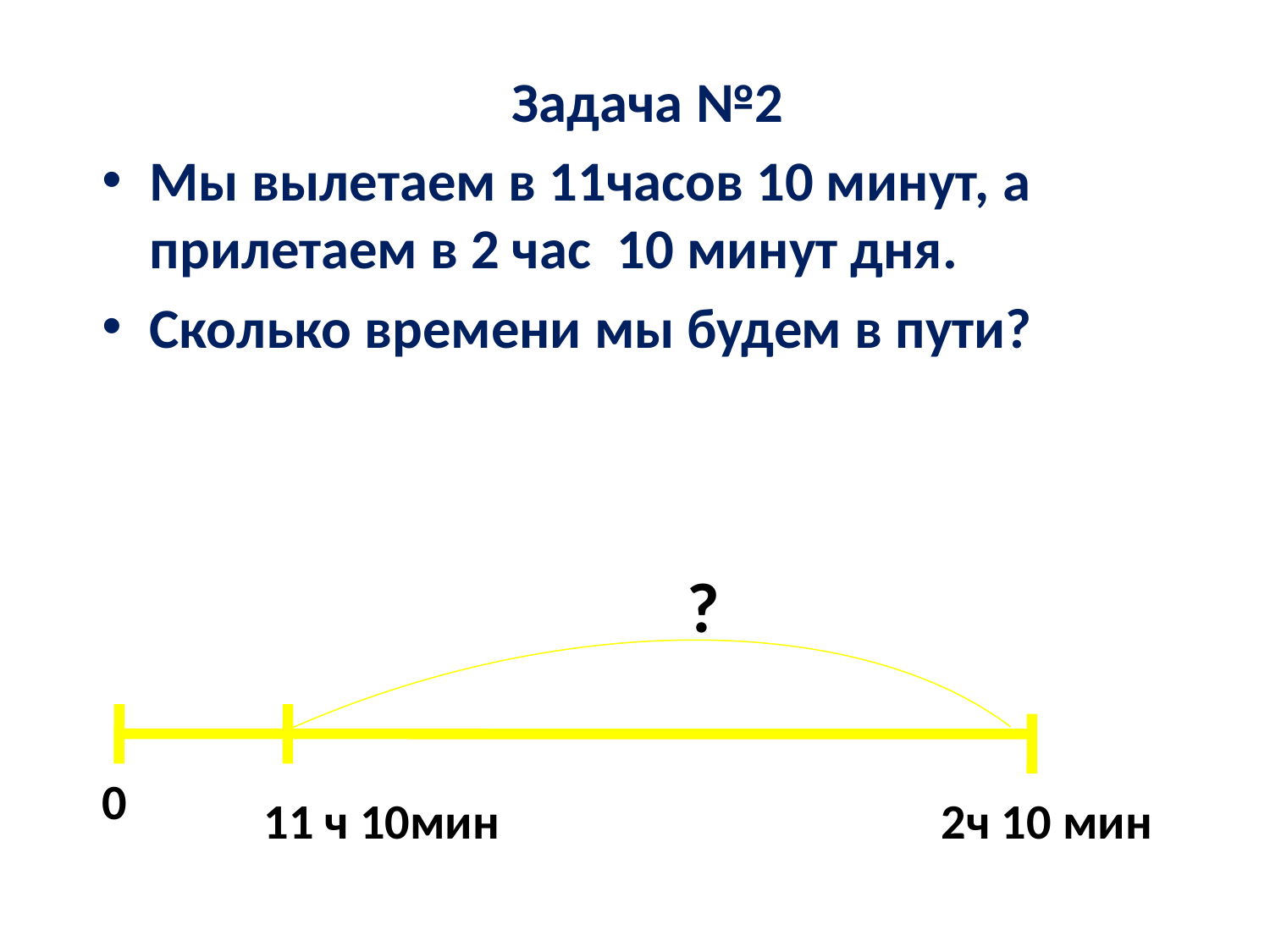

Задача №2
Мы вылетаем в 11часов 10 минут, а прилетаем в 2 час  10 минут дня.
Сколько времени мы будем в пути?
?

0
11 ч 10мин
2ч 10 мин